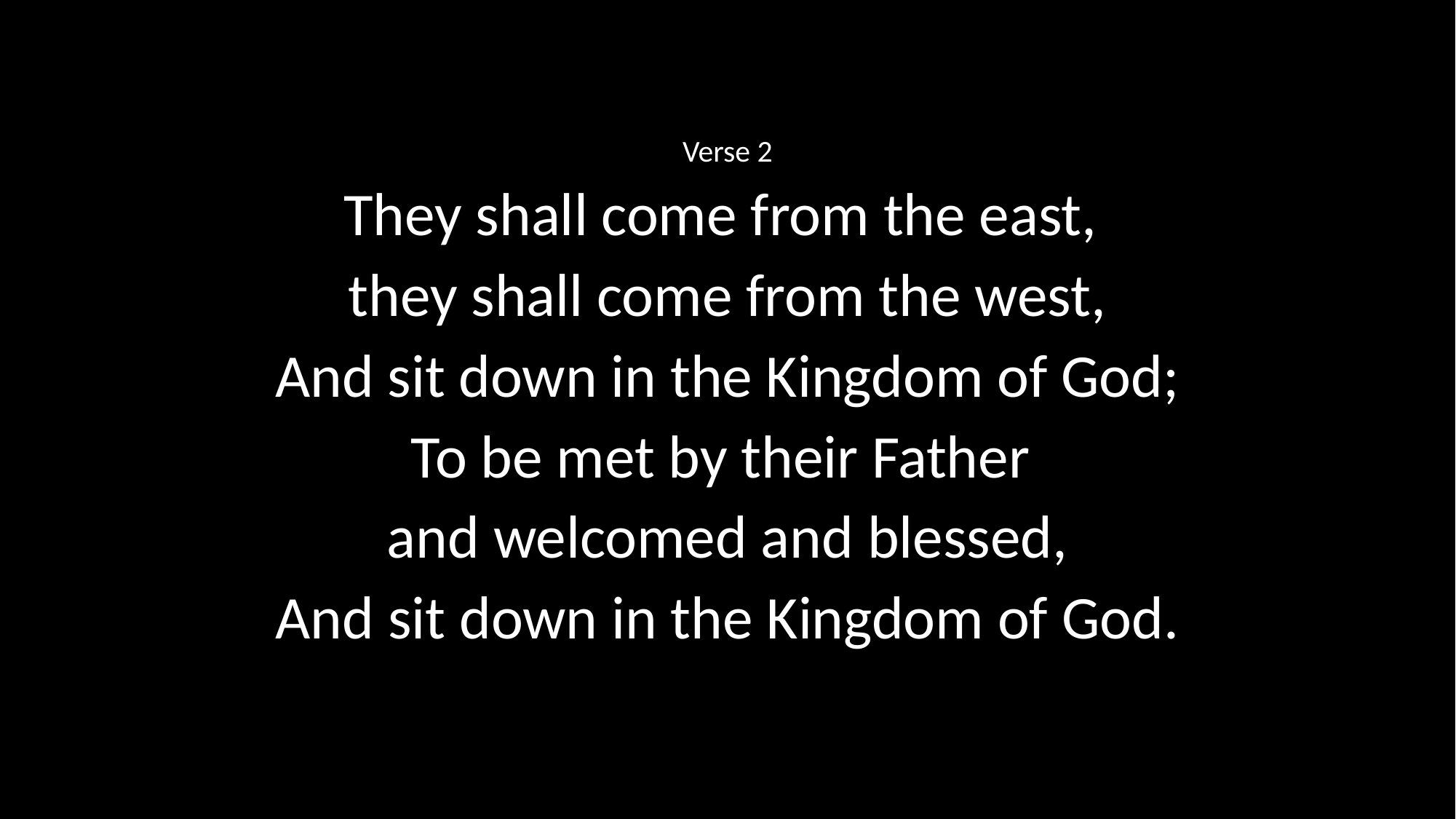

Verse 2
They shall come from the east,
they shall come from the west,
And sit down in the Kingdom of God;
To be met by their Father
and welcomed and blessed,
And sit down in the Kingdom of God.